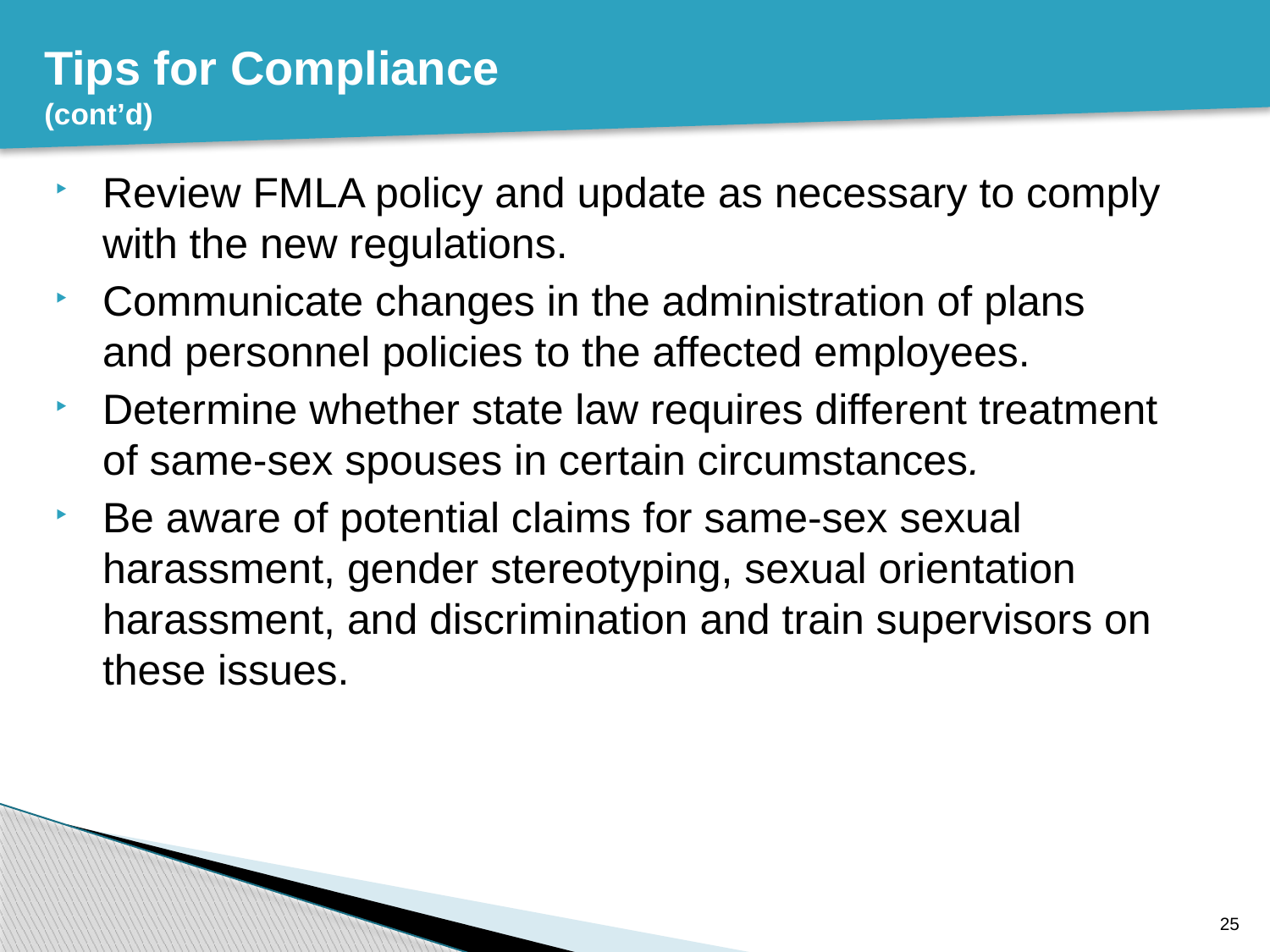

# Tips for Compliance (cont’d)
Review FMLA policy and update as necessary to comply with the new regulations.
Communicate changes in the administration of plans and personnel policies to the affected employees.
Determine whether state law requires different treatment of same-sex spouses in certain circumstances.
Be aware of potential claims for same-sex sexual harassment, gender stereotyping, sexual orientation harassment, and discrimination and train supervisors on these issues.

25